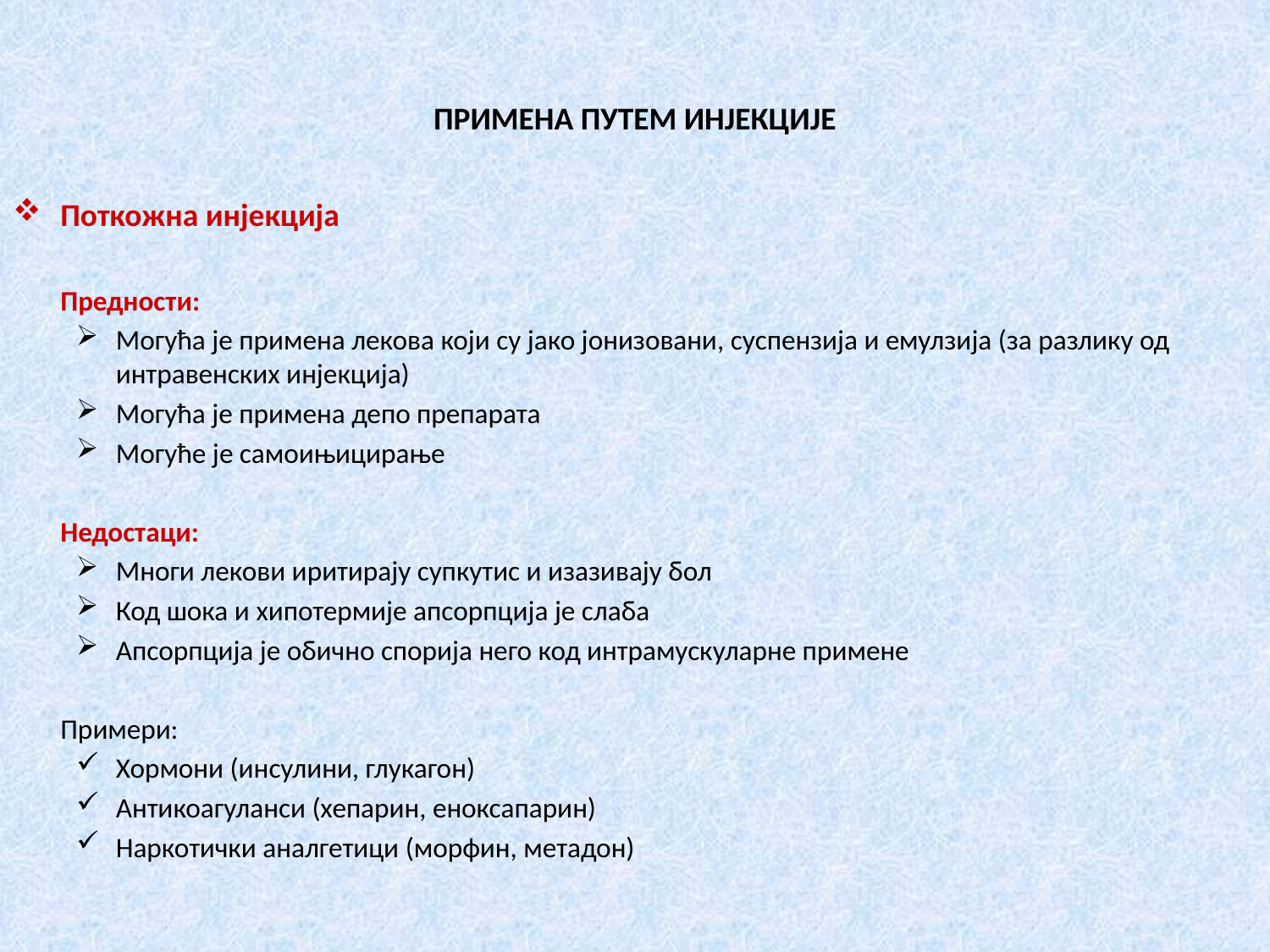

# ПРИМЕНА ПУТЕМ ИНЈЕКЦИЈЕ

Поткожна инјекција

	Предности:
Могућа је примена лекова који су јако јонизовани, суспензија и емулзија (за разлику од интравенских инјекција)
Могућа је примена депо препарата
Могуће је самоињицирање

	Недостаци:
Многи лекови иритирају супкутис и изазивају бол
Код шока и хипотермије апсорпција је слаба
Апсорпција је обично спорија него код интрамускуларне примене

	Примери:
Хормони (инсулини, глукагон)
Антикоагуланси (хепарин, еноксапарин)
Наркотички аналгетици (морфин, метадон)